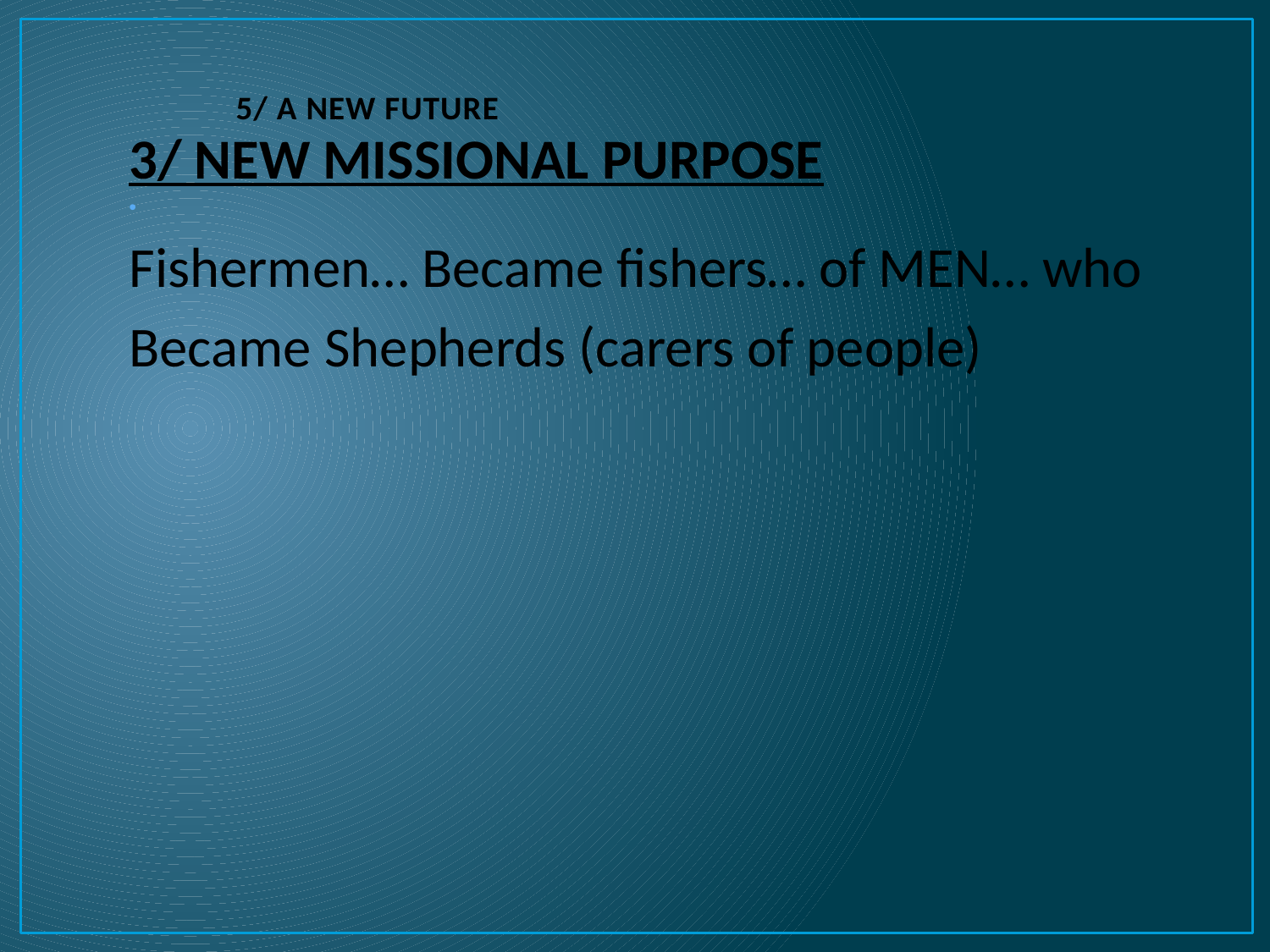

# 5/ A NEW FUTURE
3/ NEW MISSIONAL PURPOSE

Fishermen… Became fishers… of MEN… who
Became Shepherds (carers of people)